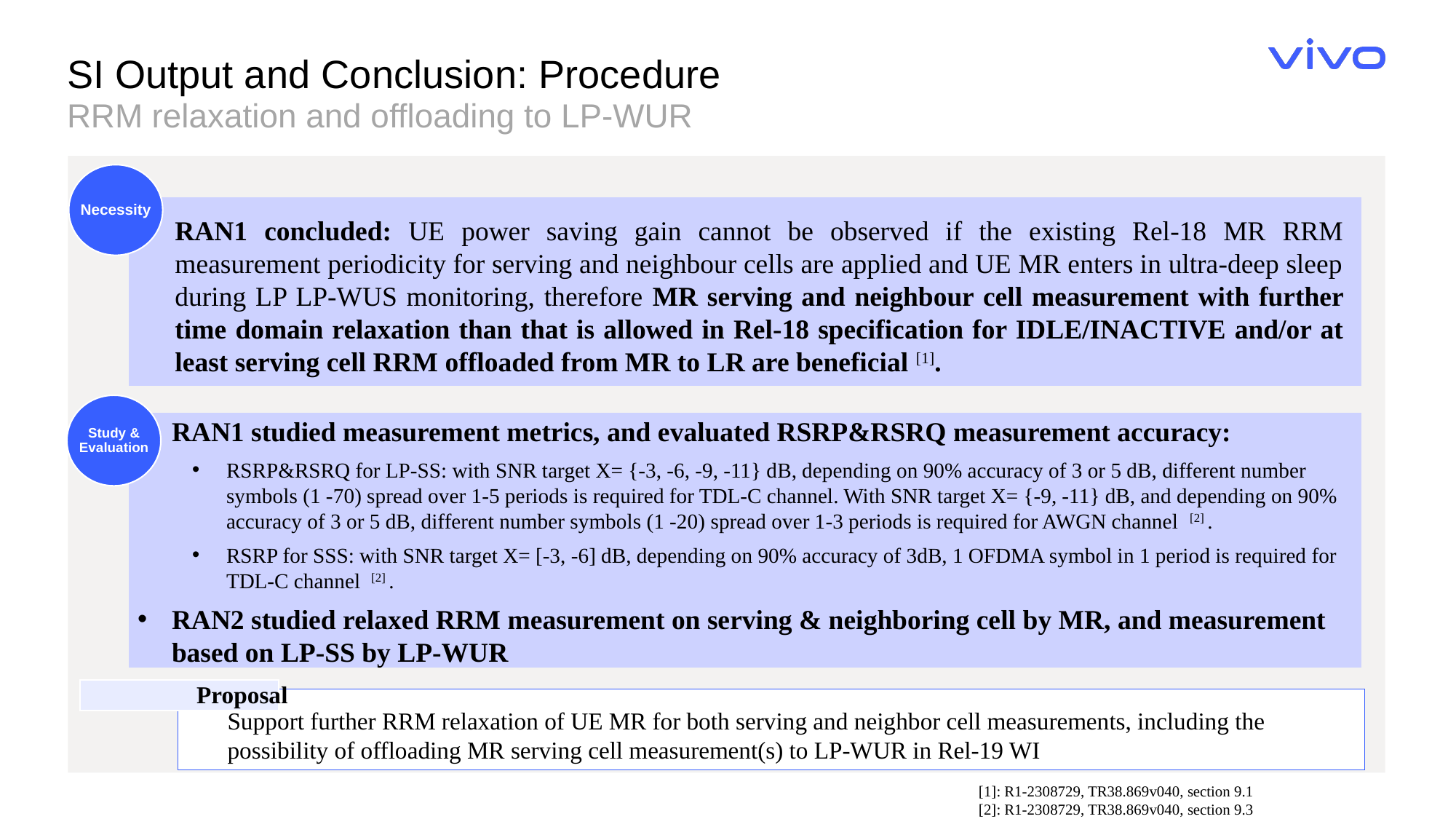

SI Output and Conclusion: Procedure

RRM relaxation and offloading to LP-WUR
Necessity

RAN1 concluded: UE power saving gain cannot be observed if the existing Rel-18 MR RRM measurement periodicity for serving and neighbour cells are applied and UE MR enters in ultra-deep sleep during LP LP-WUS monitoring, therefore MR serving and neighbour cell measurement with further time domain relaxation than that is allowed in Rel-18 specification for IDLE/INACTIVE and/or at least serving cell RRM offloaded from MR to LR are beneficial [1].

Study & Evaluation
RAN1 studied measurement metrics, and evaluated RSRP&RSRQ measurement accuracy:
RSRP&RSRQ for LP-SS: with SNR target X= {-3, -6, -9, -11} dB, depending on 90% accuracy of 3 or 5 dB, different number symbols (1 -70) spread over 1-5 periods is required for TDL-C channel. With SNR target X= {-9, -11} dB, and depending on 90% accuracy of 3 or 5 dB, different number symbols (1 -20) spread over 1-3 periods is required for AWGN channel  [2] .
RSRP for SSS: with SNR target X= [-3, -6] dB, depending on 90% accuracy of 3dB, 1 OFDMA symbol in 1 period is required for TDL-C channel  [2] .
RAN2 studied relaxed RRM measurement on serving & neighboring cell by MR, and measurement based on LP-SS by LP-WUR

Proposal

Support further RRM relaxation of UE MR for both serving and neighbor cell measurements, including the possibility of offloading MR serving cell measurement(s) to LP-WUR in Rel-19 WI
[1]: R1-2308729, TR38.869v040, section 9.1
[2]: R1-2308729, TR38.869v040, section 9.3

	 		.